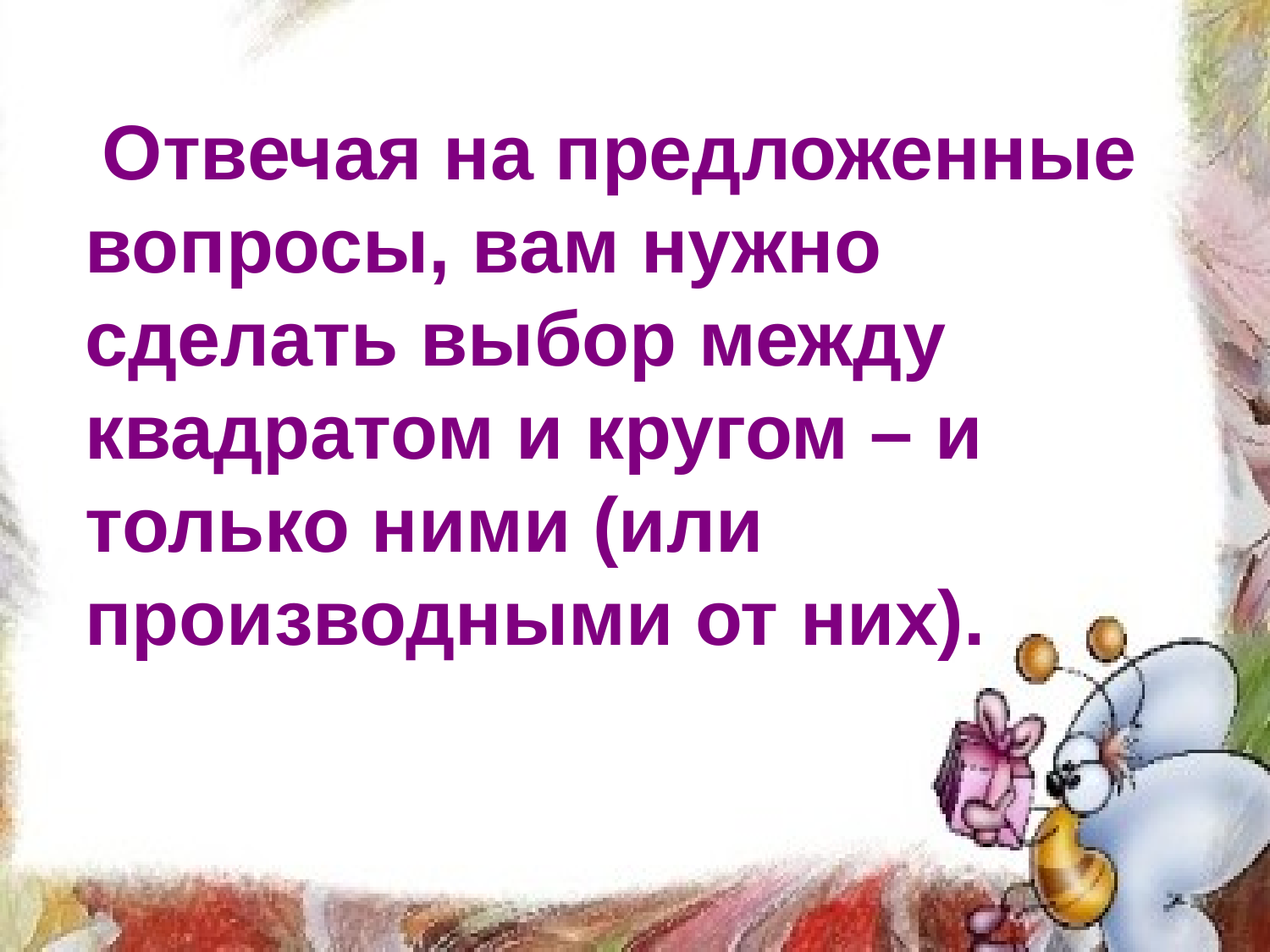

#
   Отвечая на предложенные вопросы, вам нужно сделать выбор между квадратом и кругом – и только ними (или производными от них).